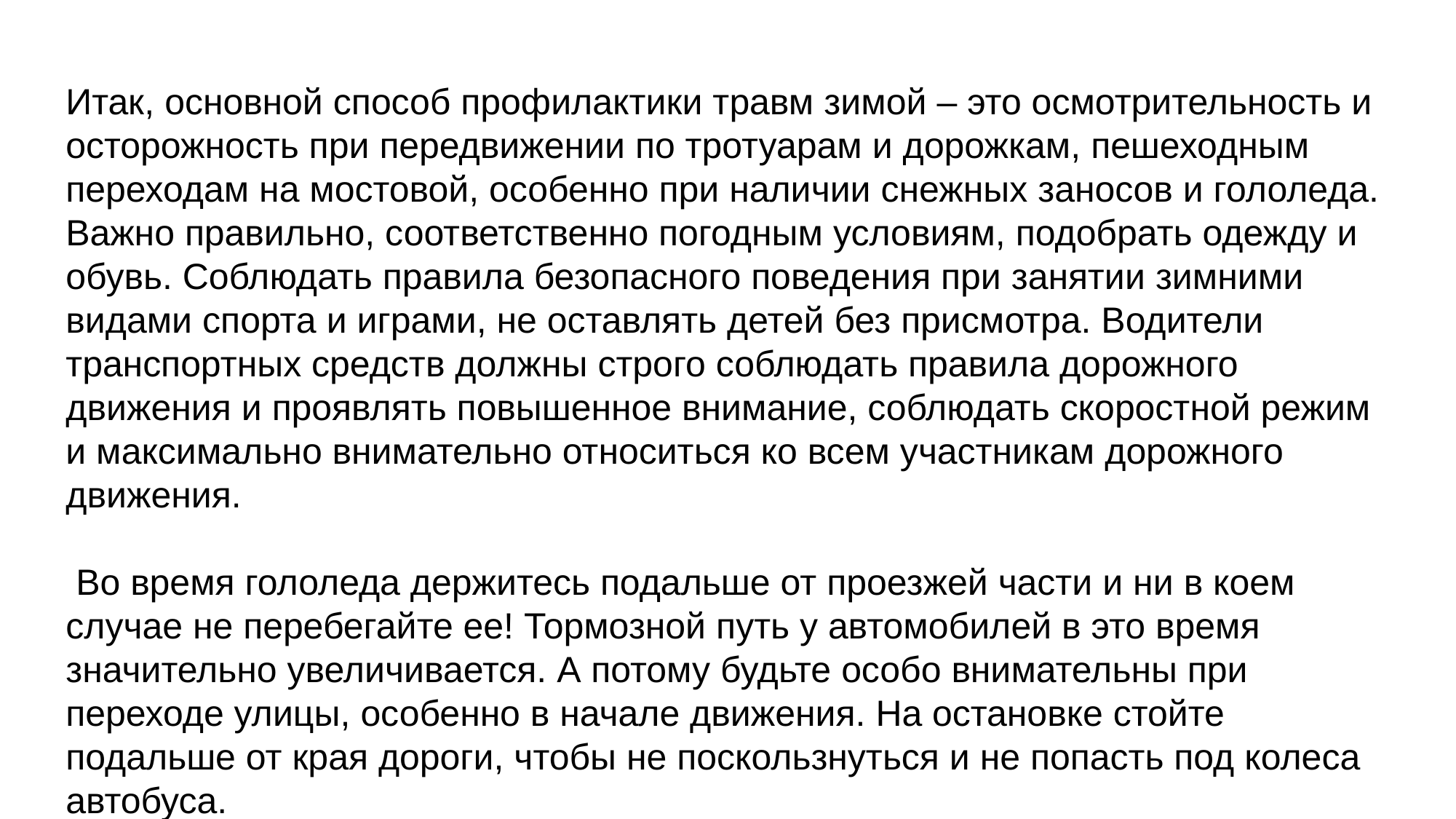

Итак, основной способ профилактики травм зимой – это осмотрительность и осторожность при передвижении по тротуарам и дорожкам, пешеходным переходам на мостовой, особенно при наличии снежных заносов и гололеда. Важно правильно, соответственно погодным условиям, подобрать одежду и обувь. Соблюдать правила безопасного поведения при занятии зимними видами спорта и играми, не оставлять детей без присмотра. Водители транспортных средств должны строго соблюдать правила дорожного движения и проявлять повышенное внимание, соблюдать скоростной режим и максимально внимательно относиться ко всем участникам дорожного движения.

 Во время гололеда держитесь подальше от проезжей части и ни в коем случае не перебегайте ее! Тормозной путь у автомобилей в это время значительно увеличивается. А потому будьте особо внимательны при переходе улицы, особенно в начале движения. На остановке стойте подальше от края дороги, чтобы не поскользнуться и не попасть под колеса автобуса.